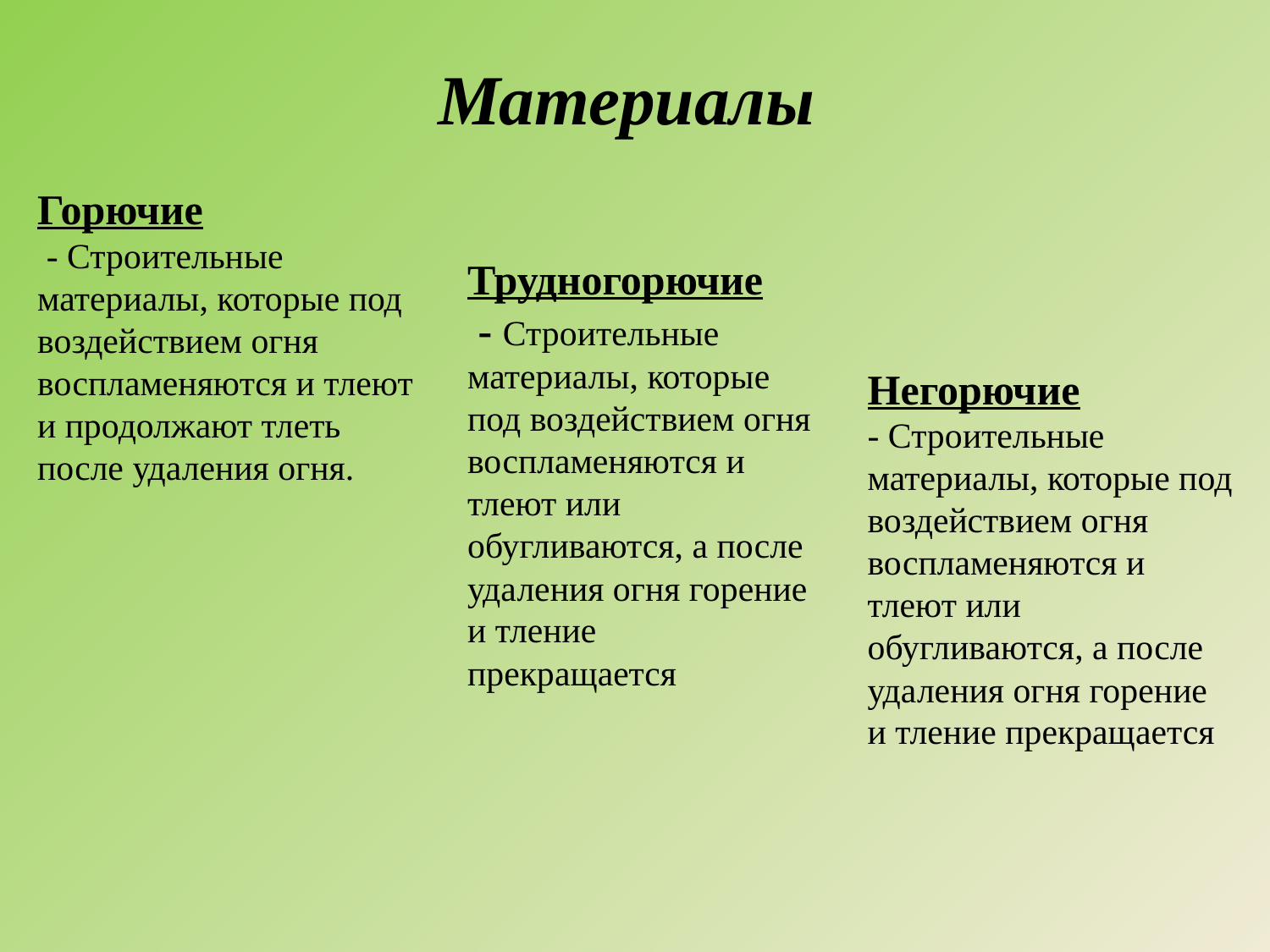

Материалы

Горючие
 - Строительные материалы, которые под воздействием огня воспламеняются и тлеют и продолжают тлеть после удаления огня.
Трудногорючие
 - Строительные материалы, которые под воздействием огня воспламеняются и тлеют или обугливаются, а после удаления огня горение и тление прекращается
Негорючие
- Строительные материалы, которые под воздействием огня воспламеняются и тлеют или обугливаются, а после удаления огня горение и тление прекращается